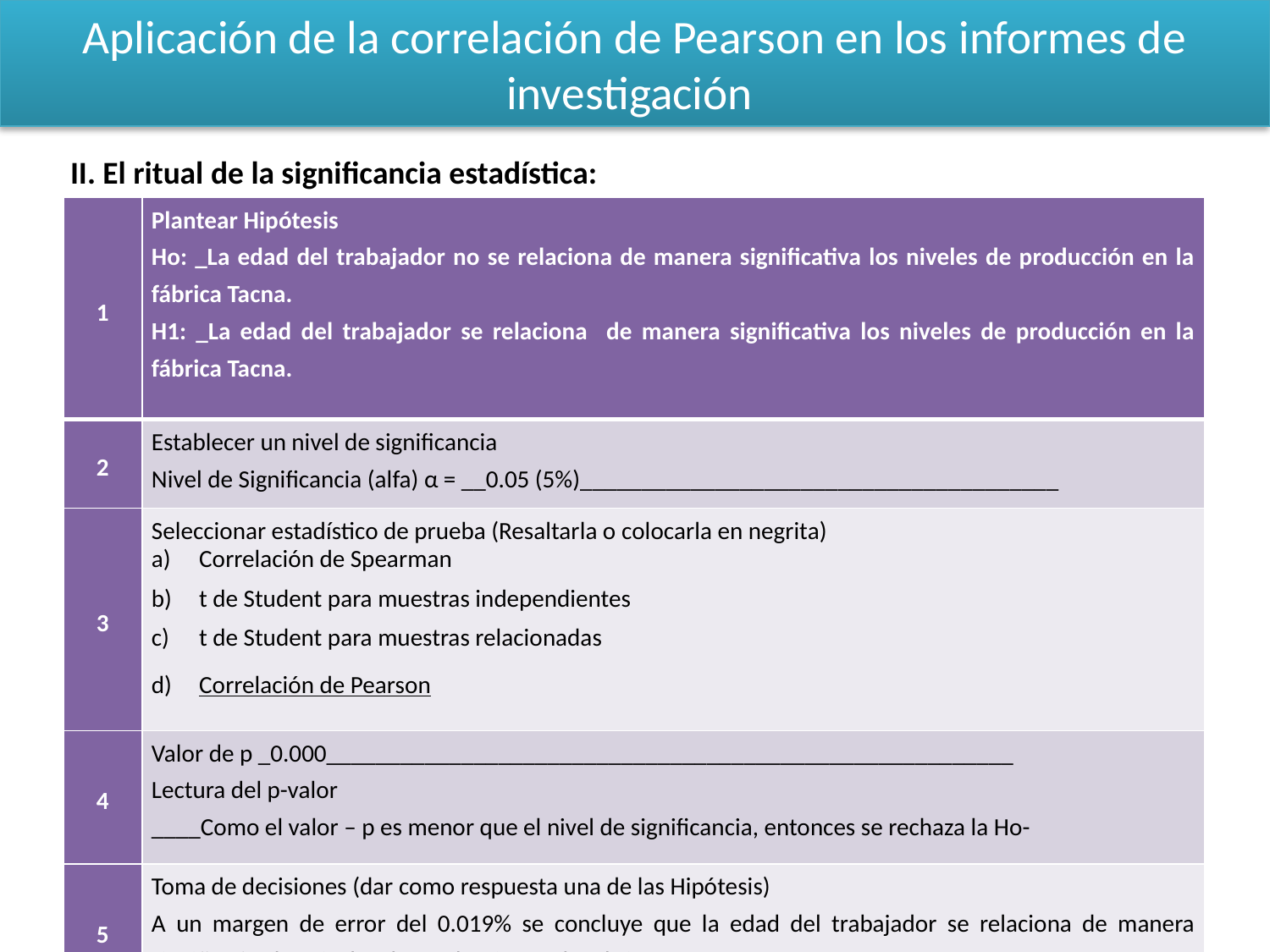

# Aplicación de la correlación de Pearson en los informes de investigación
II. El ritual de la significancia estadística:
| 1 | Plantear Hipótesis Ho: \_La edad del trabajador no se relaciona de manera significativa los niveles de producción en la fábrica Tacna. H1: \_La edad del trabajador se relaciona de manera significativa los niveles de producción en la fábrica Tacna. |
| --- | --- |
| 2 | Establecer un nivel de significancia Nivel de Significancia (alfa) α = \_\_0.05 (5%)\_\_\_\_\_\_\_\_\_\_\_\_\_\_\_\_\_\_\_\_\_\_\_\_\_\_\_\_\_\_\_\_\_\_\_\_\_\_\_ |
| 3 | Seleccionar estadístico de prueba (Resaltarla o colocarla en negrita) Correlación de Spearman t de Student para muestras independientes t de Student para muestras relacionadas Correlación de Pearson |
| 4 | Valor de p \_0.000\_\_\_\_\_\_\_\_\_\_\_\_\_\_\_\_\_\_\_\_\_\_\_\_\_\_\_\_\_\_\_\_\_\_\_\_\_\_\_\_\_\_\_\_\_\_\_\_\_\_\_\_\_\_\_\_ Lectura del p-valor \_\_\_\_Como el valor – p es menor que el nivel de significancia, entonces se rechaza la Ho- |
| 5 | Toma de decisiones (dar como respuesta una de las Hipótesis) A un margen de error del 0.019% se concluye que la edad del trabajador se relaciona de manera significativa los niveles de producción en la fábrica Tacna. |
| 6 | Interpretar \_\_\_\_\_\_\_\_\_\_\_\_\_\_\_\_\_\_\_\_\_\_\_\_\_\_\_\_\_\_\_\_\_\_\_\_\_\_\_\_\_\_\_\_\_\_\_\_\_\_\_\_\_\_\_\_\_\_\_\_\_\_\_\_ |